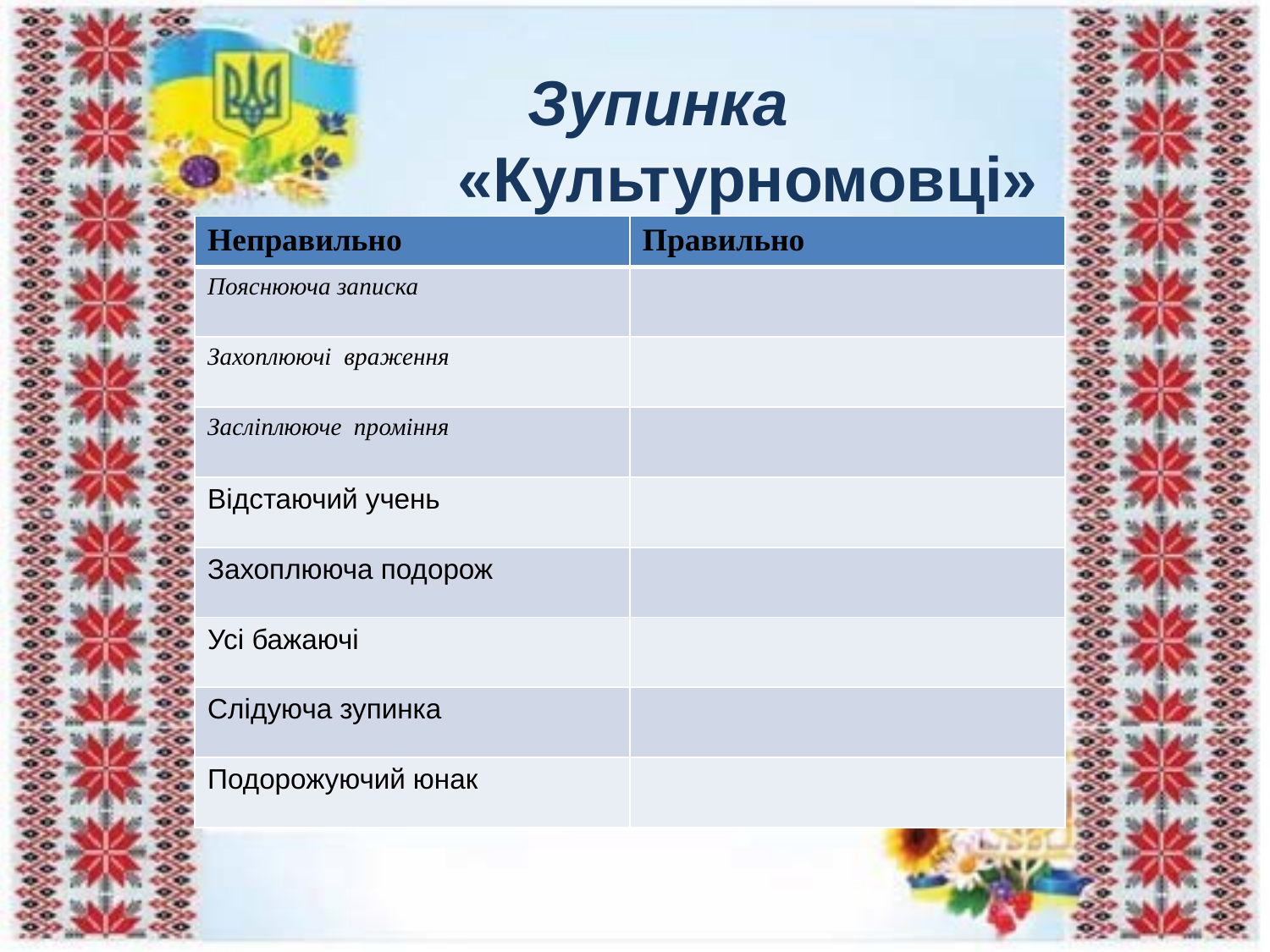

Зупинка
    «Культурномовці»
| Неправильно | Правильно |
| --- | --- |
| Пояснююча записка |  |
| Захоплюючі враження |  |
| Засліплююче проміння |  |
| Відстаючий учень |  |
| Захоплююча подорож |  |
| Усі бажаючі |  |
| Слідуюча зупинка |  |
| Подорожуючий юнак |  |
Ваше завдання відшукати лексичну помилку дієприкметниках.